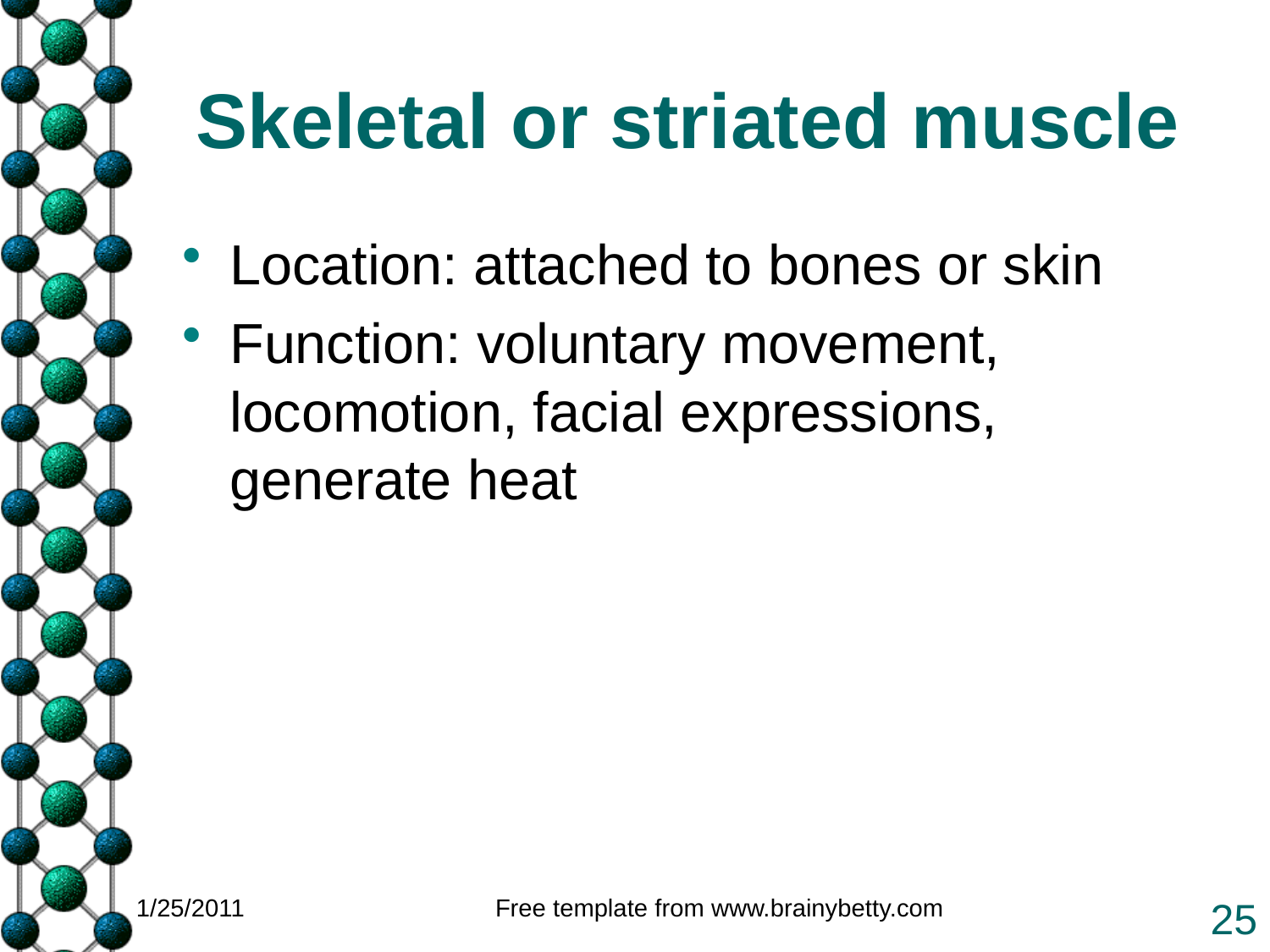

# Skeletal or striated muscle
Location: attached to bones or skin
Function: voluntary movement, locomotion, facial expressions, generate heat
1/25/2011
Free template from www.brainybetty.com
25